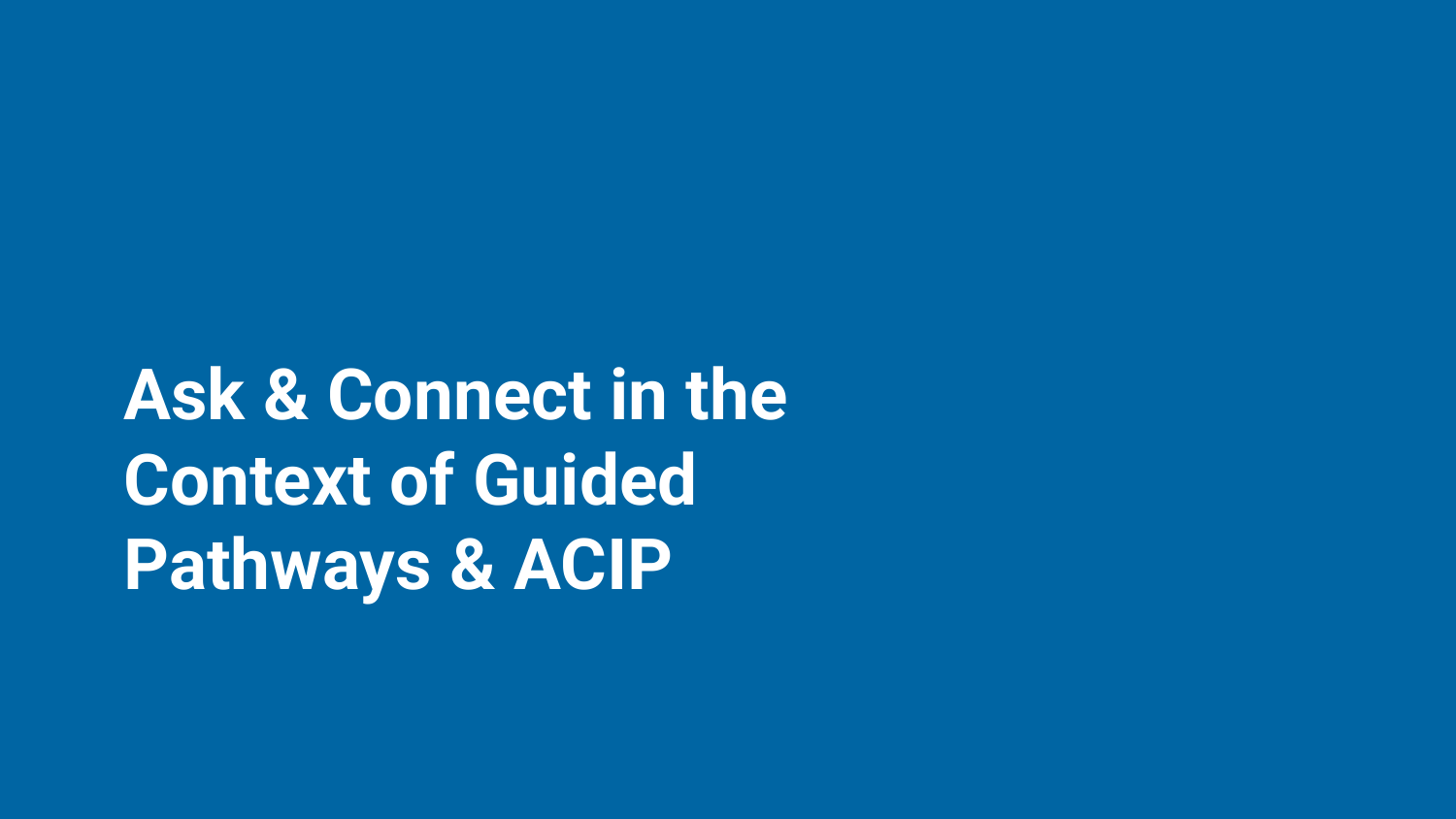

# Ask & Connect in the Context of Guided Pathways & ACIP